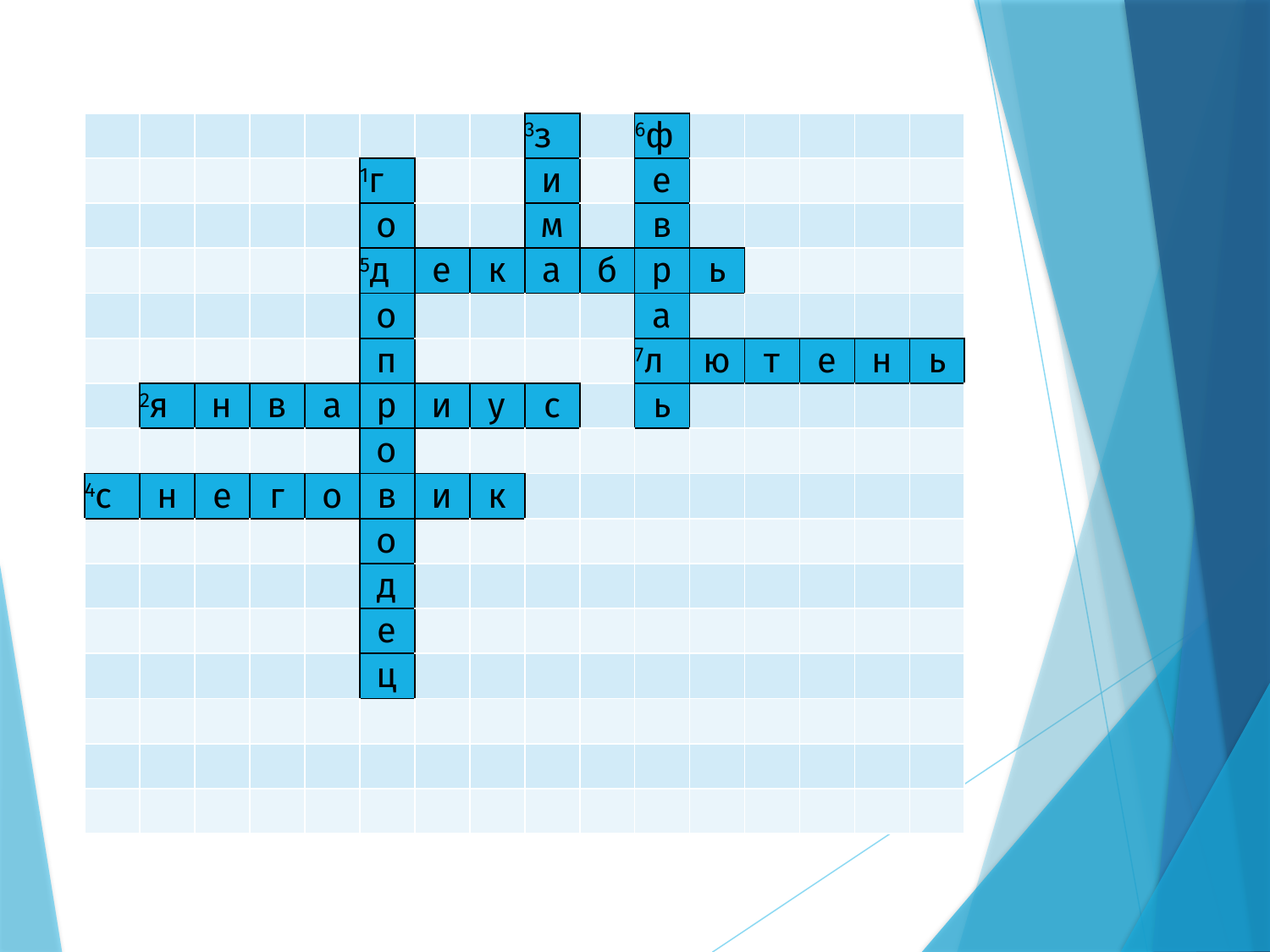

#
|  |  |  |  |  |  |  |  | 3з |  | 6ф |  |  |  |  |  |
| --- | --- | --- | --- | --- | --- | --- | --- | --- | --- | --- | --- | --- | --- | --- | --- |
|  |  |  |  |  | 1г |  |  | и |  | е |  |  |  |  |  |
|  |  |  |  |  | о |  |  | м |  | в |  |  |  |  |  |
|  |  |  |  |  | 5д | е | к | а | б | р | ь |  |  |  |  |
|  |  |  |  |  | о |  |  |  |  | а |  |  |  |  |  |
|  |  |  |  |  | п |  |  |  |  | 7л | ю | т | е | н | ь |
|  | 2я | н | в | а | р | и | у | с |  | ь |  |  |  |  |  |
|  |  |  |  |  | о |  |  |  |  |  |  |  |  |  |  |
| 4с | н | е | г | о | в | и | к |  |  |  |  |  |  |  |  |
|  |  |  |  |  | о |  |  |  |  |  |  |  |  |  |  |
|  |  |  |  |  | д |  |  |  |  |  |  |  |  |  |  |
|  |  |  |  |  | е |  |  |  |  |  |  |  |  |  |  |
|  |  |  |  |  | ц |  |  |  |  |  |  |  |  |  |  |
|  |  |  |  |  |  |  |  |  |  |  |  |  |  |  |  |
|  |  |  |  |  |  |  |  |  |  |  |  |  |  |  |  |
|  |  |  |  |  |  |  |  |  |  |  |  |  |  |  |  |